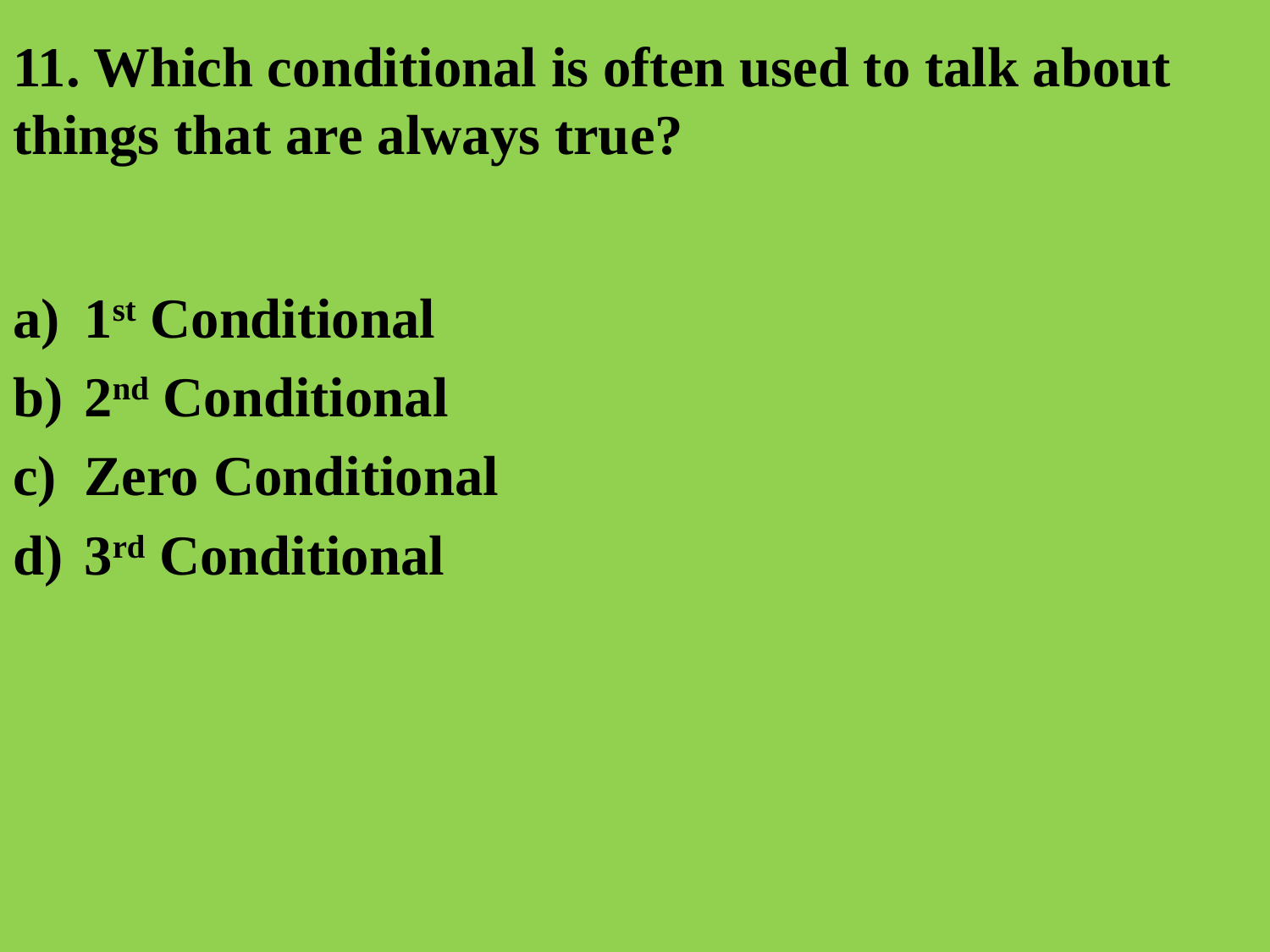

# 11. Which conditional is often used to talk about things that are always true?

1st Conditional
2nd Conditional
Zero Conditional
3rd Conditional